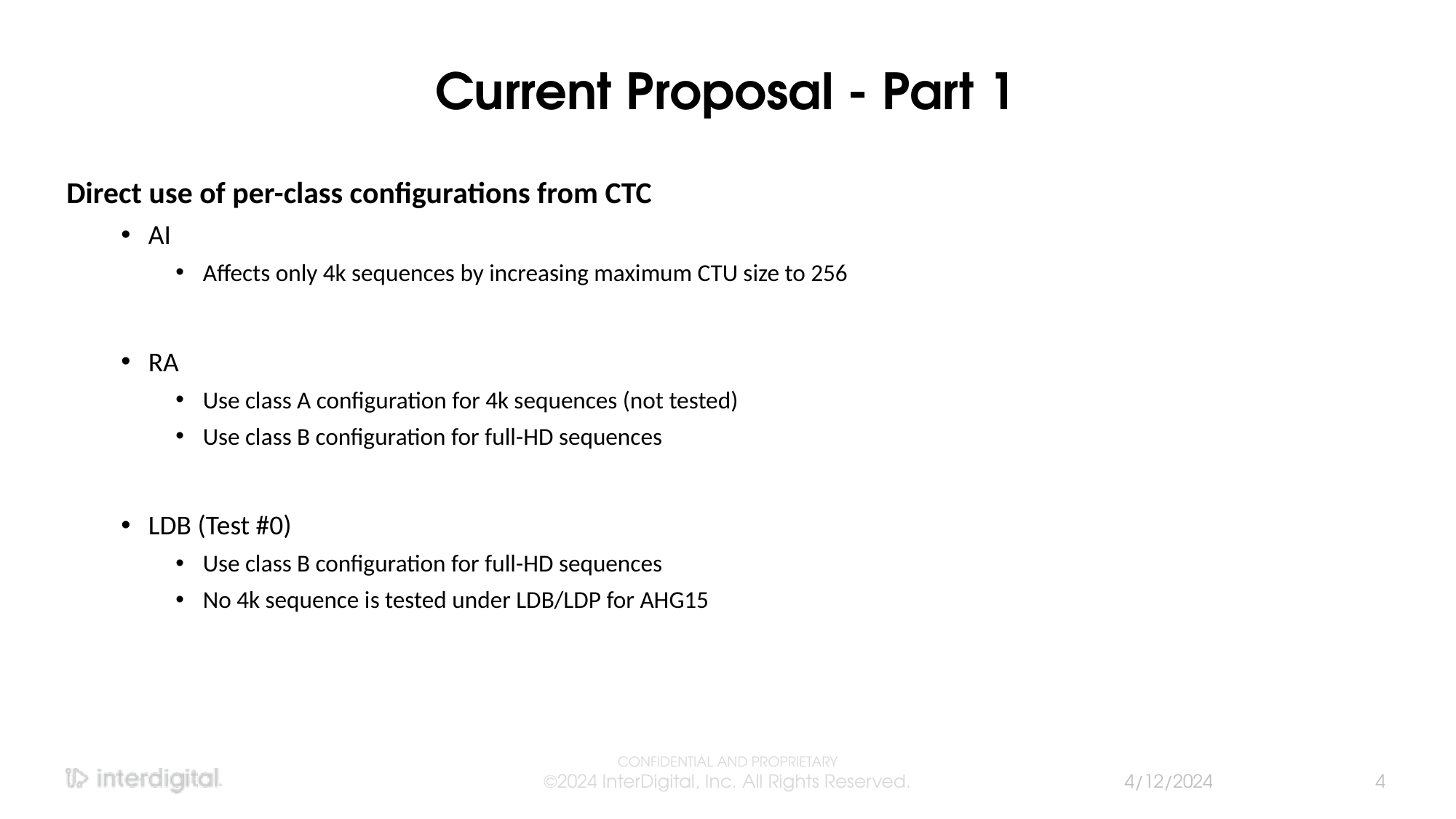

# Current Proposal - Part 1
Direct use of per-class configurations from CTC
AI
Affects only 4k sequences by increasing maximum CTU size to 256

RA
Use class A configuration for 4k sequences (not tested)
Use class B configuration for full-HD sequences

LDB (Test #0)
Use class B configuration for full-HD sequences
No 4k sequence is tested under LDB/LDP for AHG15
CONFIDENTIAL AND PROPRIETARY
©2024 InterDigital, Inc. All Rights Reserved.
4/12/2024
4